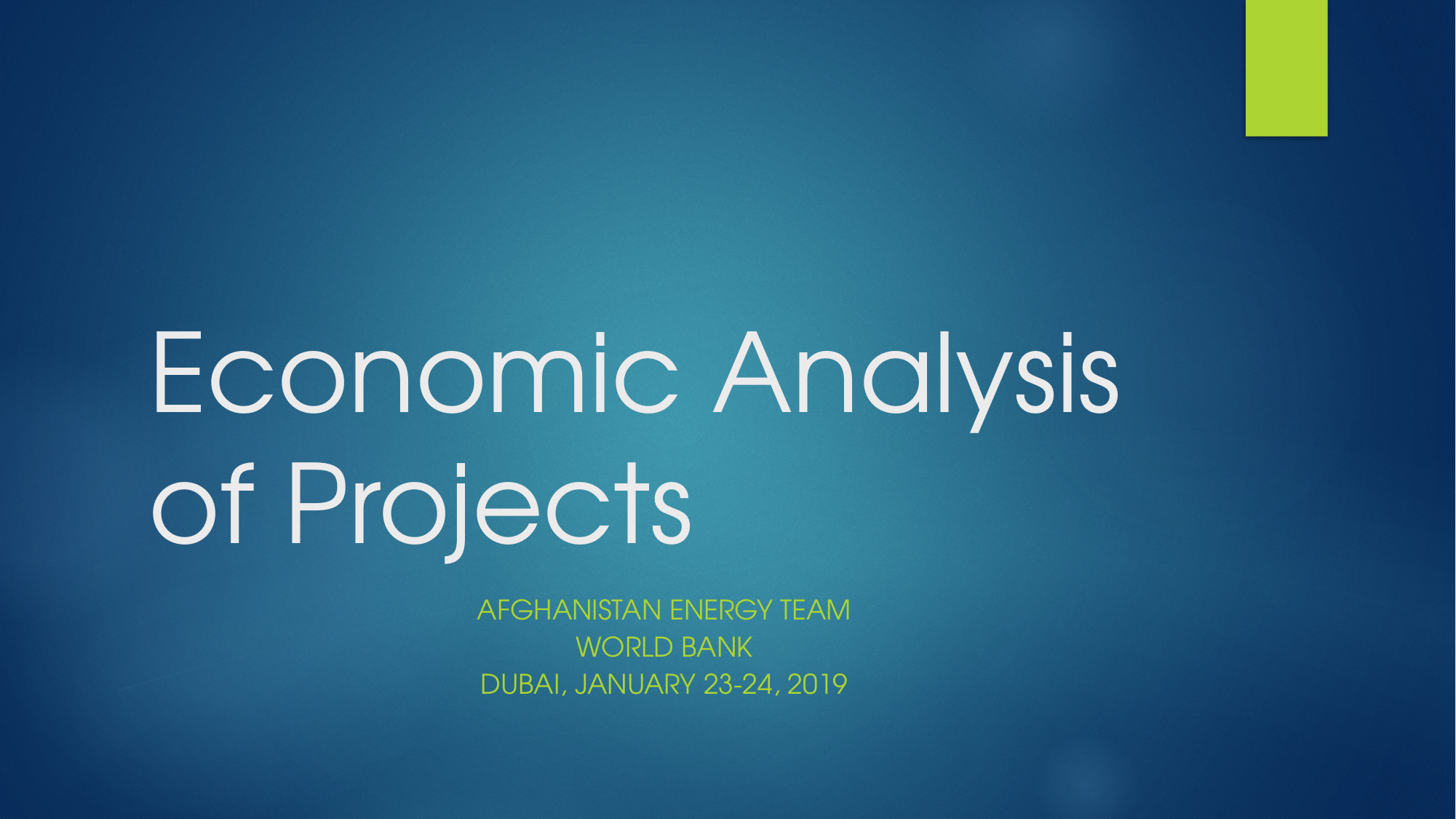

# Economic Analysis of Projects

Afghanistan Energy Team
World Bank
Dubai, January 23-24, 2019